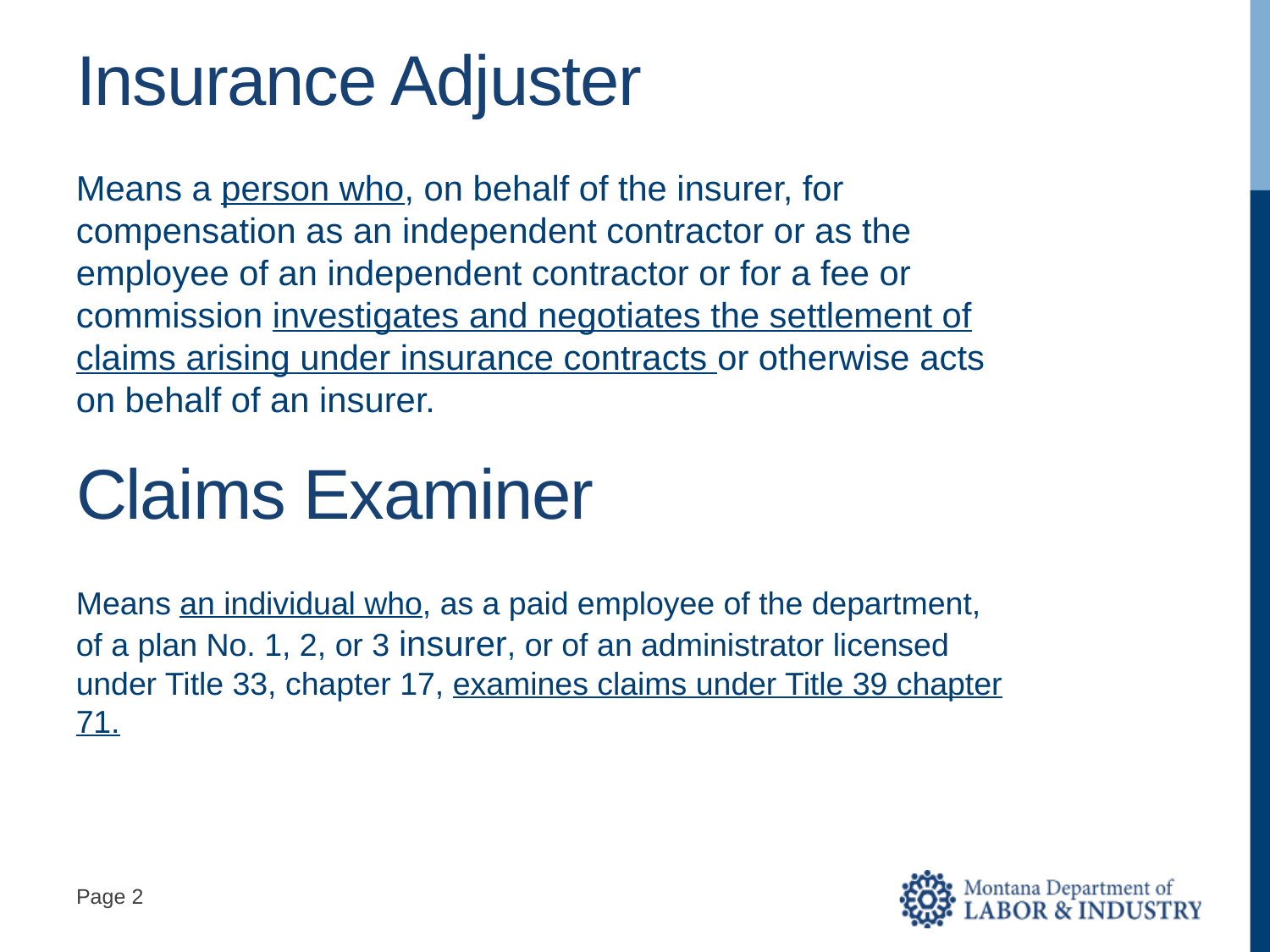

# Insurance Adjuster
Means a person who, on behalf of the insurer, for compensation as an independent contractor or as the employee of an independent contractor or for a fee or commission investigates and negotiates the settlement of claims arising under insurance contracts or otherwise acts on behalf of an insurer.
Claims Examiner
Means an individual who, as a paid employee of the department, of a plan No. 1, 2, or 3 insurer, or of an administrator licensed under Title 33, chapter 17, examines claims under Title 39 chapter 71.
Page 2